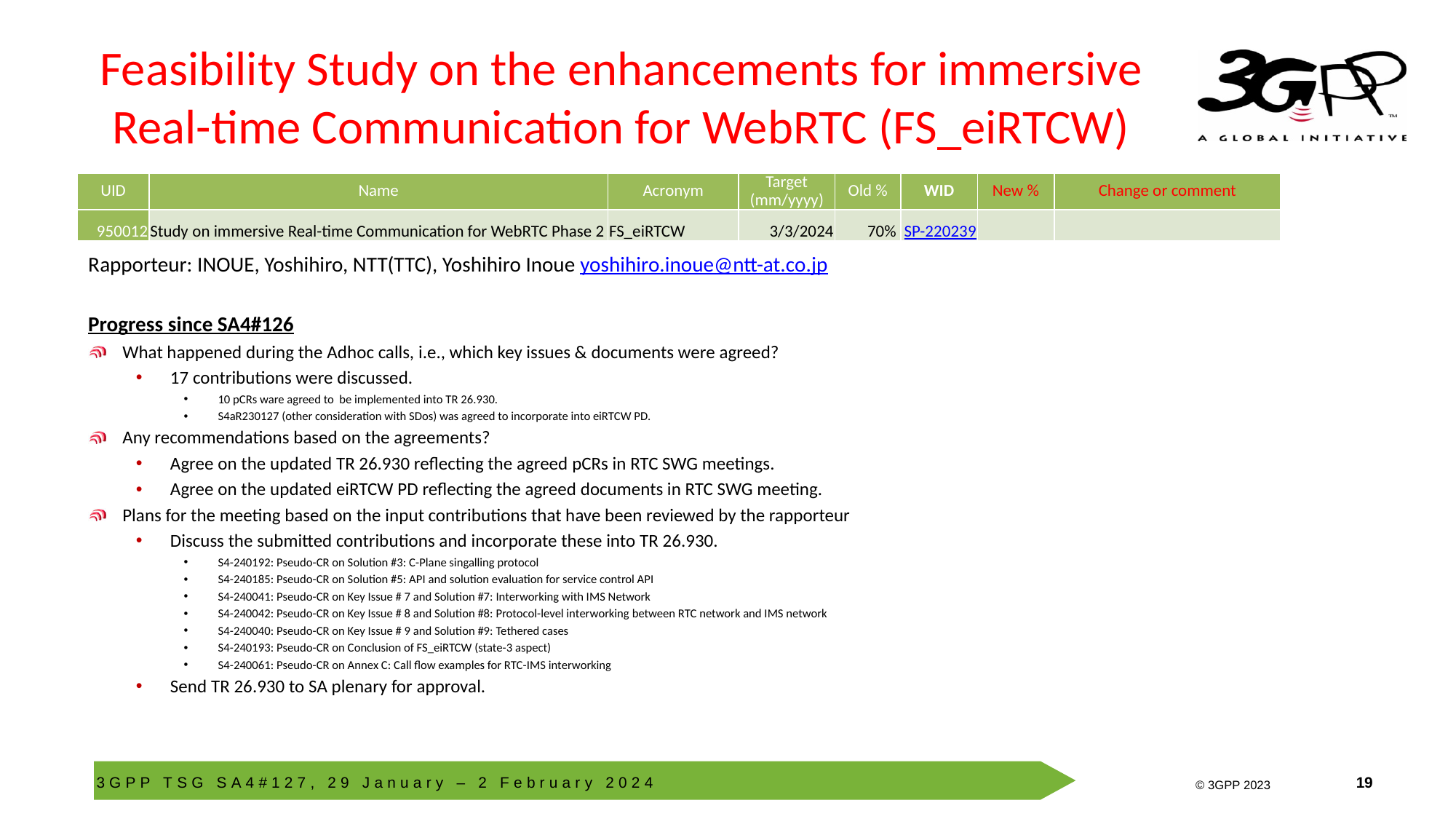

# Feasibility Study on the enhancements for immersive Real-time Communication for WebRTC (FS_eiRTCW)
| UID | Name | Acronym | Target (mm/yyyy) | Old % | WID | New % | Change or comment |
| --- | --- | --- | --- | --- | --- | --- | --- |
| 950012 | Study on immersive Real-time Communication for WebRTC Phase 2 | FS\_eiRTCW | 3/3/2024 | 70% | SP-220239 |  |  |
Rapporteur: INOUE, Yoshihiro, NTT(TTC), Yoshihiro Inoue yoshihiro.inoue@ntt-at.co.jp

Progress since SA4#126
What happened during the Adhoc calls, i.e., which key issues & documents were agreed?
17 contributions were discussed.
10 pCRs ware agreed to  be implemented into TR 26.930.
S4aR230127 (other consideration with SDos) was agreed to incorporate into eiRTCW PD.
Any recommendations based on the agreements?
Agree on the updated TR 26.930 reflecting the agreed pCRs in RTC SWG meetings.
Agree on the updated eiRTCW PD reflecting the agreed documents in RTC SWG meeting.
Plans for the meeting based on the input contributions that have been reviewed by the rapporteur
Discuss the submitted contributions and incorporate these into TR 26.930.
S4-240192: Pseudo-CR on Solution #3: C-Plane singalling protocol
S4-240185: Pseudo-CR on Solution #5: API and solution evaluation for service control API
S4-240041: Pseudo-CR on Key Issue # 7 and Solution #7: Interworking with IMS Network
S4-240042: Pseudo-CR on Key Issue # 8 and Solution #8: Protocol-level interworking between RTC network and IMS network
S4-240040: Pseudo-CR on Key Issue # 9 and Solution #9: Tethered cases
S4-240193: Pseudo-CR on Conclusion of FS_eiRTCW (state-3 aspect)
S4-240061: Pseudo-CR on Annex C: Call flow examples for RTC-IMS interworking
Send TR 26.930 to SA plenary for approval.